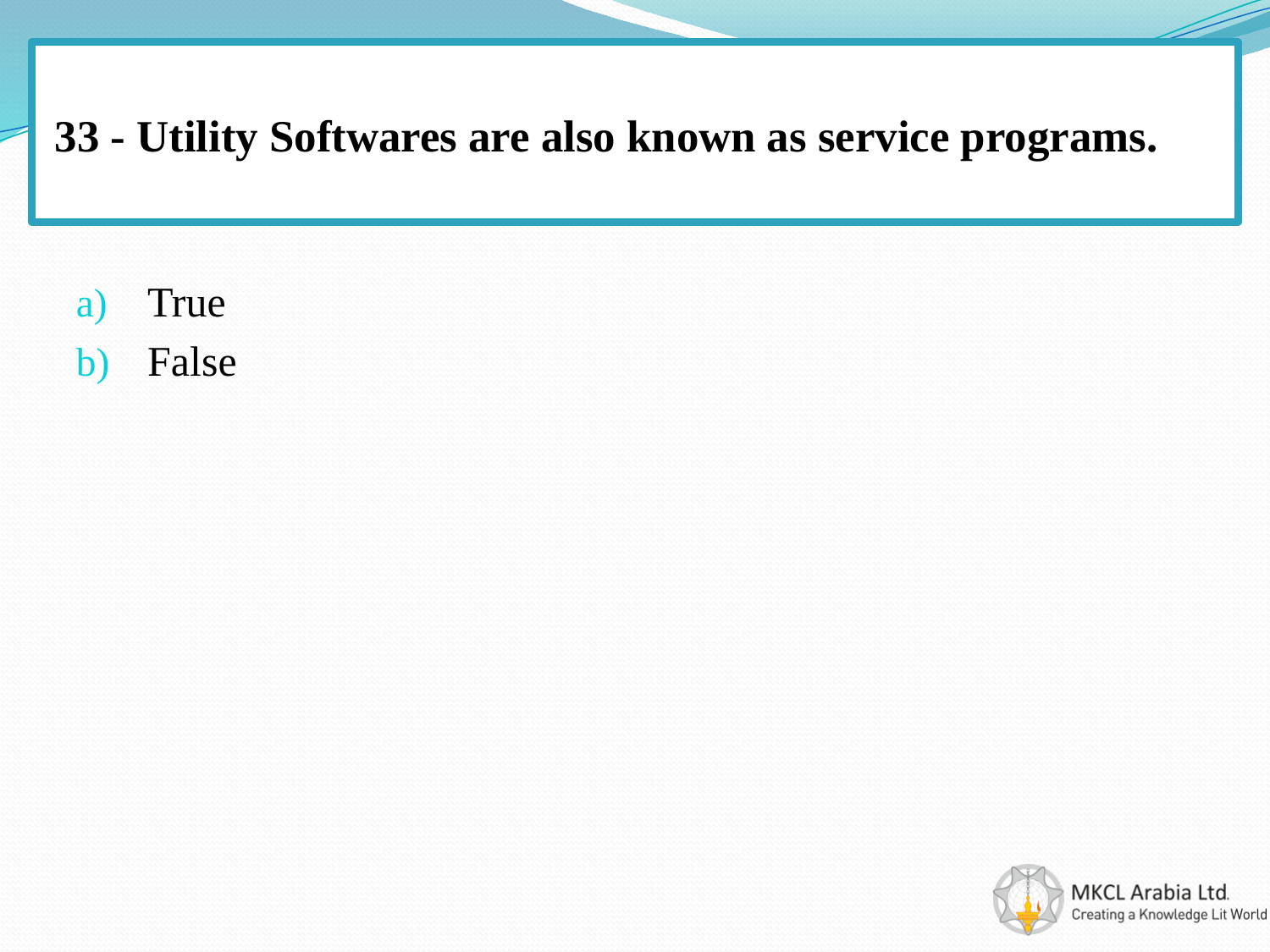

# 33 - Utility Softwares are also known as service programs.
True
False